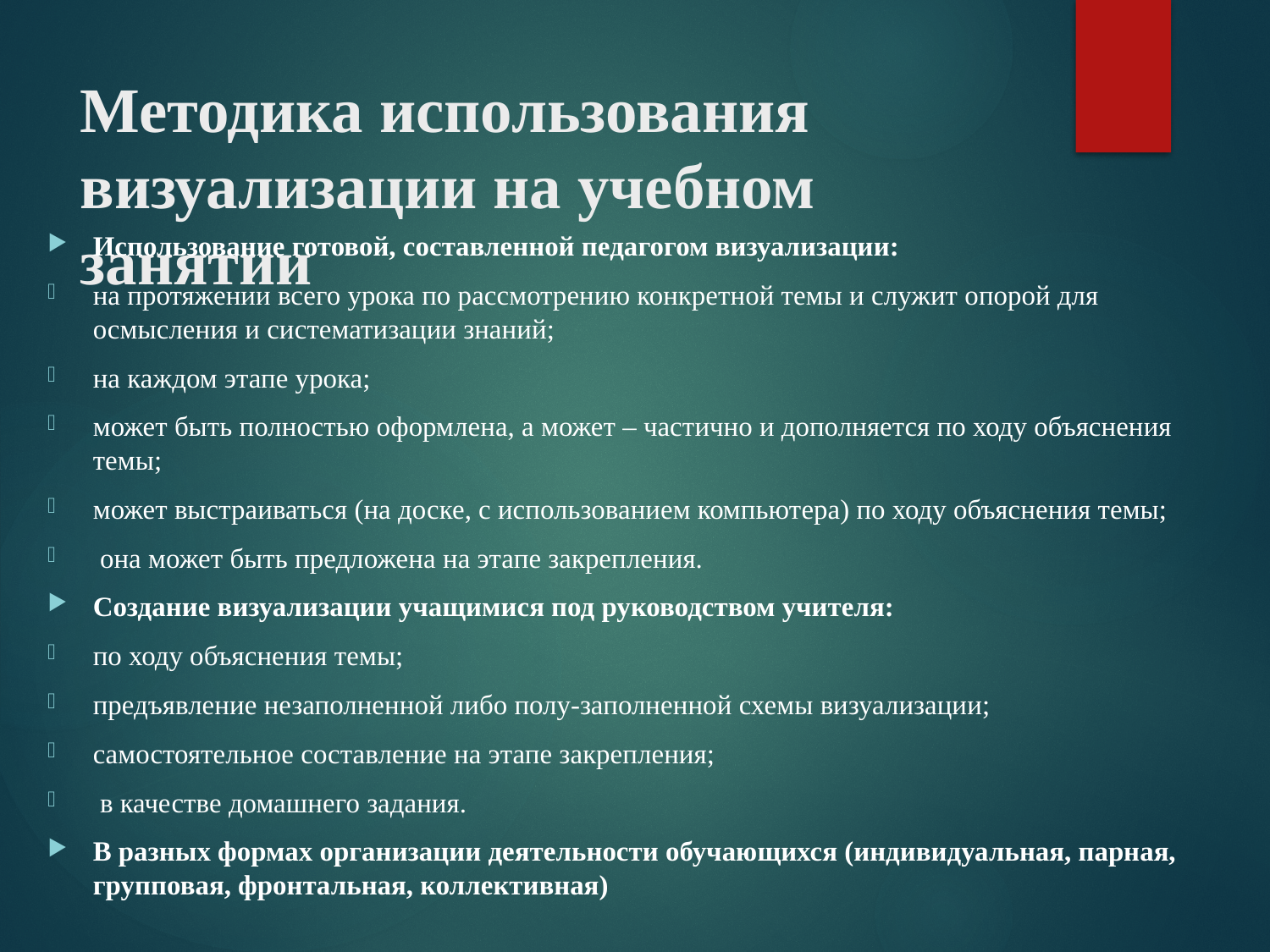

# Методика использования визуализации на учебном занятии
Использование готовой, составленной педагогом визуализации:
на протяжении всего урока по рассмотрению конкретной темы и служит опорой для осмысления и систематизации знаний;
на каждом этапе урока;
может быть полностью оформлена, а может – частично и дополняется по ходу объяснения темы;
может выстраиваться (на доске, с использованием компьютера) по ходу объяснения темы;
 она может быть предложена на этапе закрепления.
Создание визуализации учащимися под руководством учителя:
по ходу объяснения темы;
предъявление незаполненной либо полу-заполненной схемы визуализации;
самостоятельное составление на этапе закрепления;
 в качестве домашнего задания.
В разных формах организации деятельности обучающихся (индивидуальная, парная, групповая, фронтальная, коллективная)